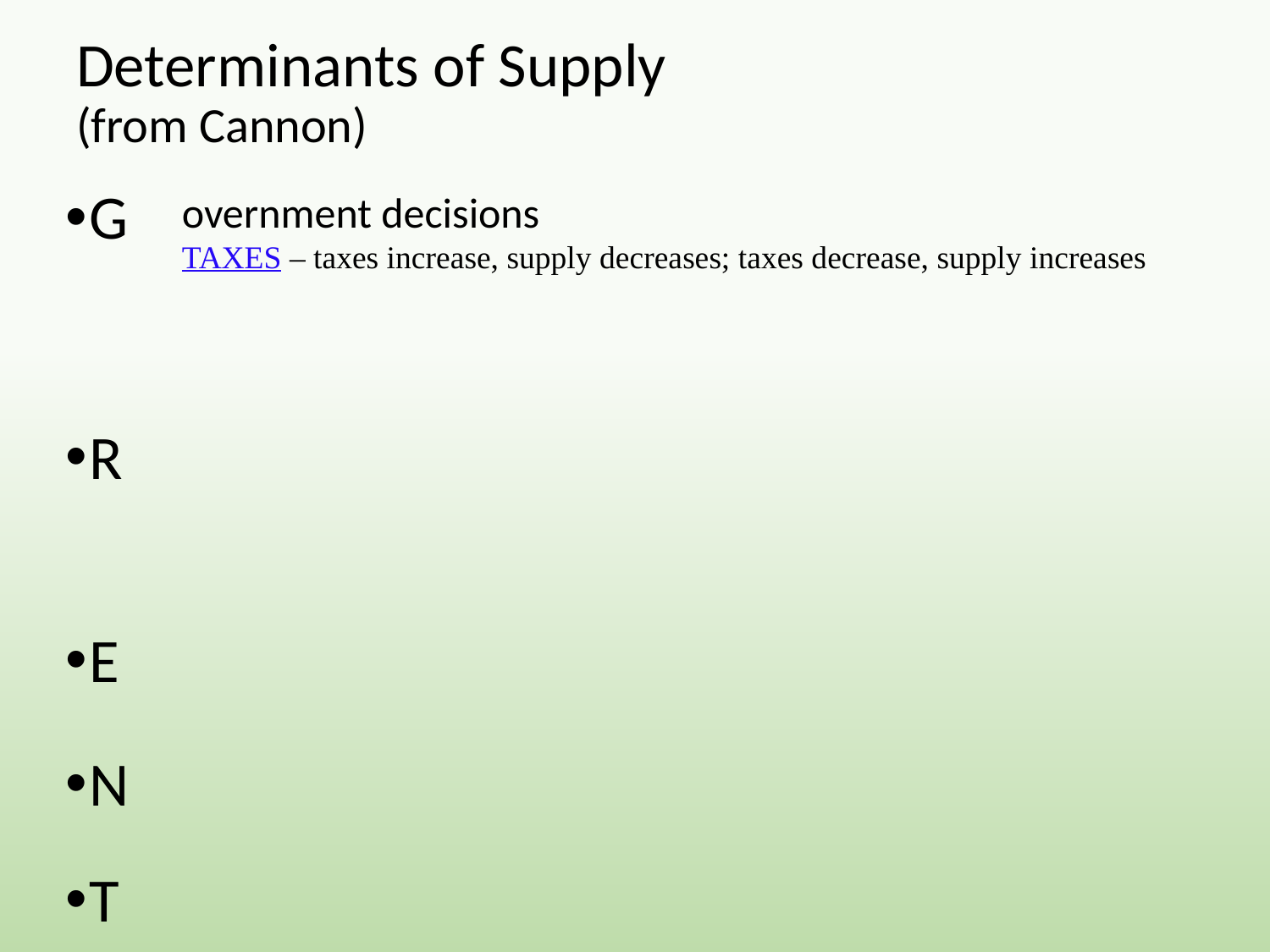

# Determinants of Supply (from Cannon)
G

R

E

N

T
overnment decisions
TAXES – taxes increase, supply decreases; taxes decrease, supply increases